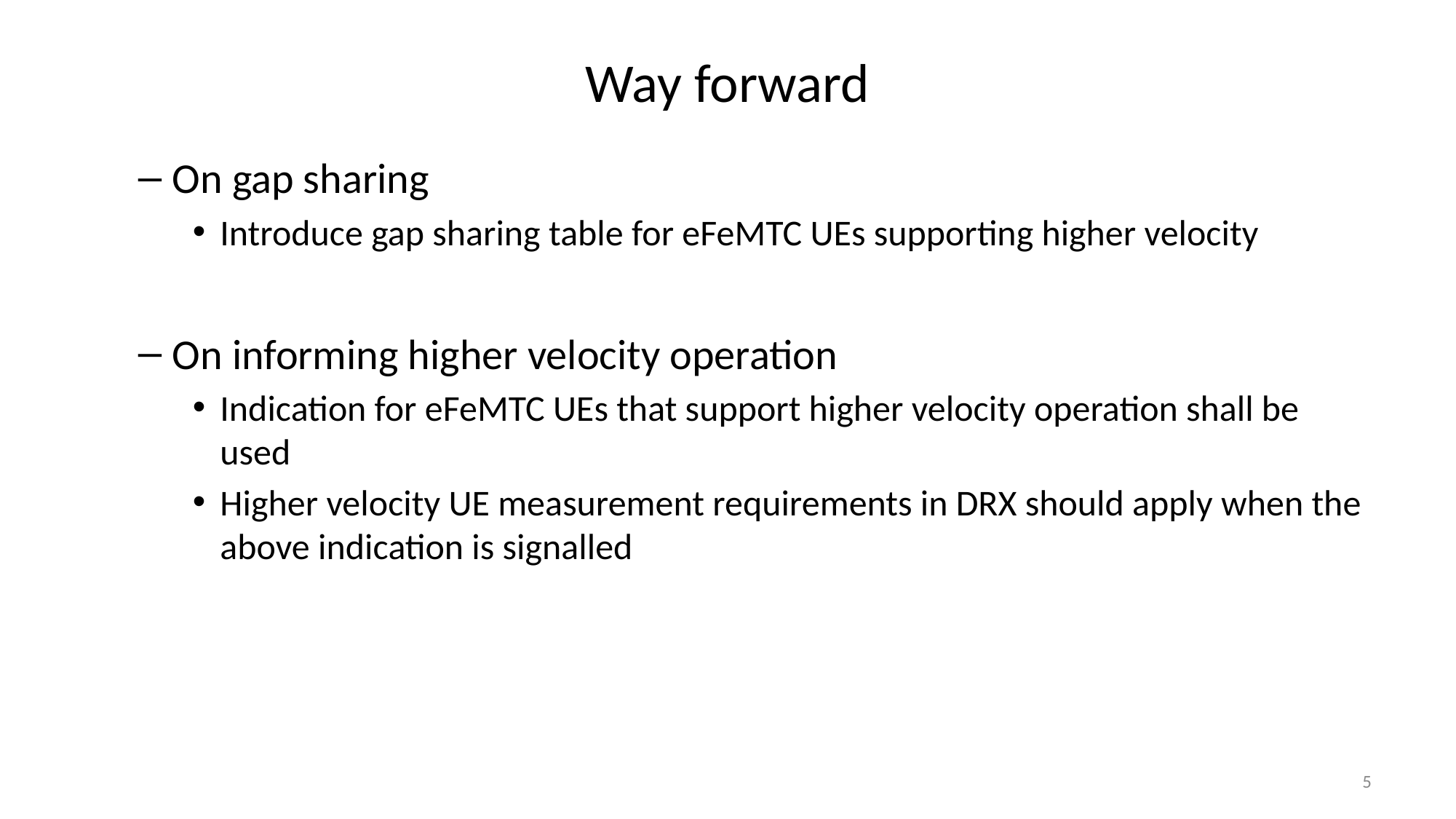

# Way forward
On gap sharing
Introduce gap sharing table for eFeMTC UEs supporting higher velocity

On informing higher velocity operation
Indication for eFeMTC UEs that support higher velocity operation shall be used
Higher velocity UE measurement requirements in DRX should apply when the above indication is signalled
5